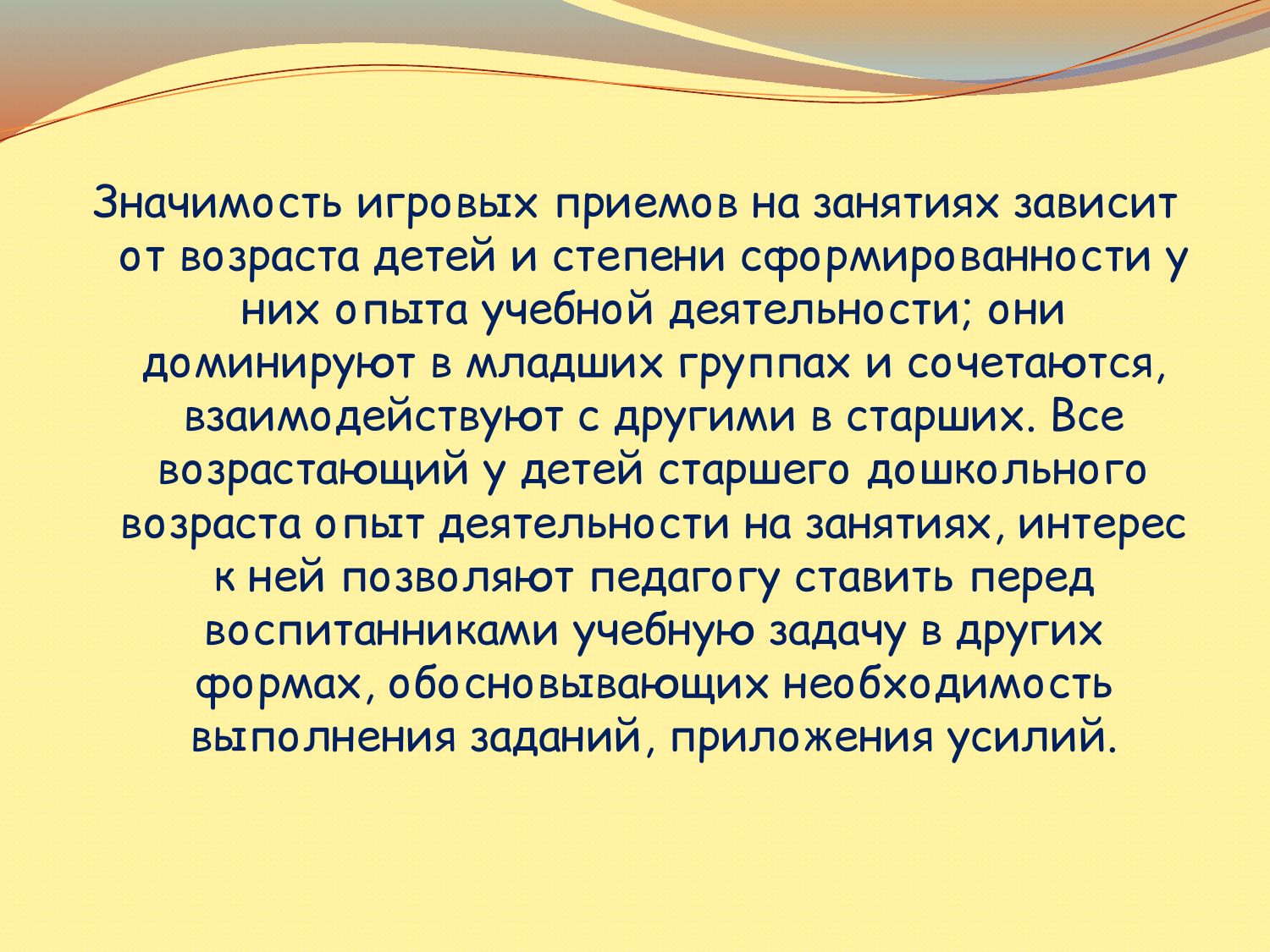

Значимость игровых приемов на занятиях зависит от возраста детей и степени сформированности у них опыта учебной деятельности; они доминируют в младших группах и сочетаются, взаимодействуют с другими в старших. Все возрастающий у детей старшего дошкольного возраста опыт деятельности на занятиях, интерес к ней позволяют педагогу ставить перед воспитанниками учебную задачу в других формах, обосновывающих необходимость выполнения заданий, приложения усилий.